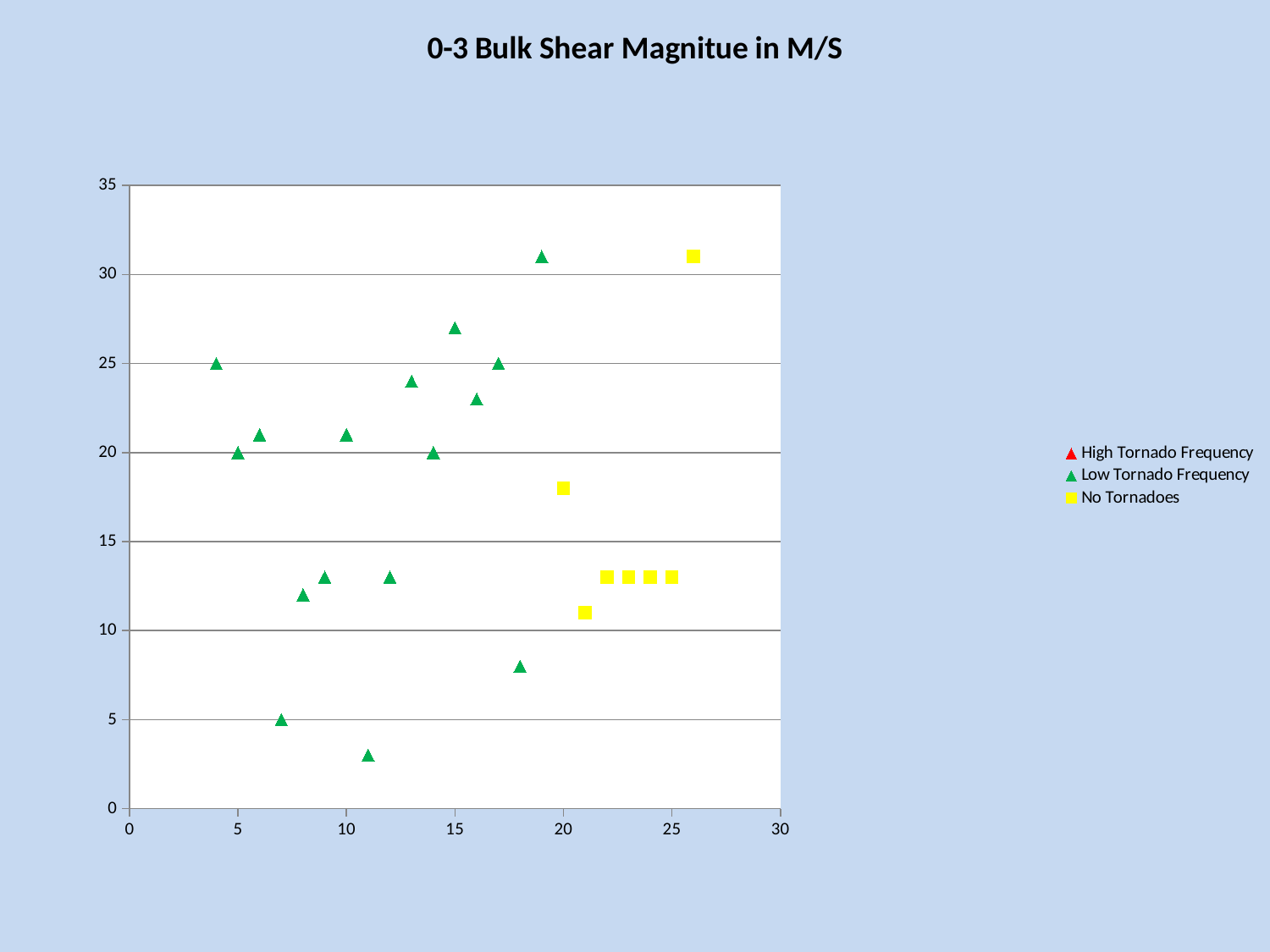

### Chart: 0-3 Bulk Shear Magnitue in M/S

| Category |  |  |  |
|---|---|---|---|